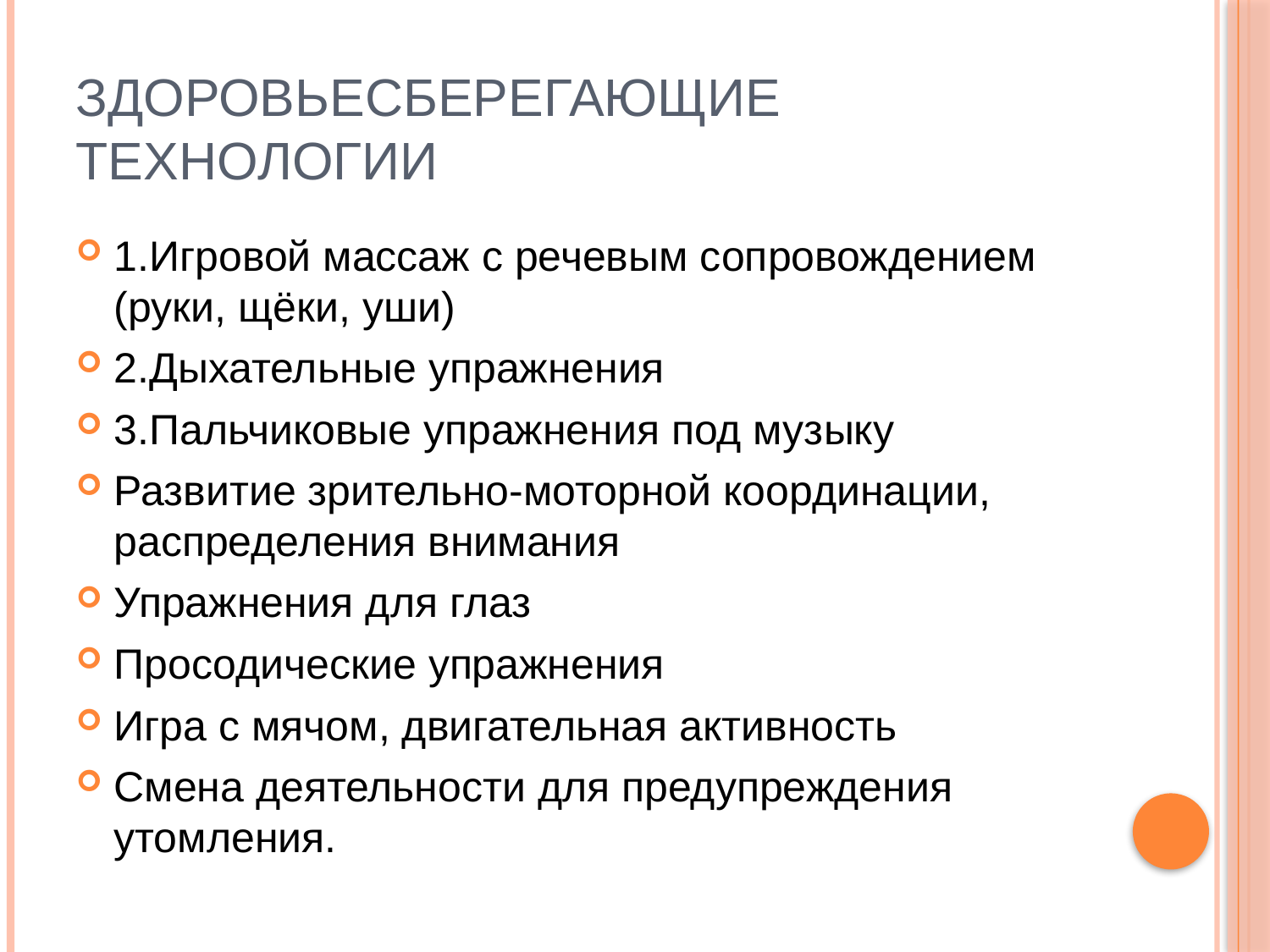

# Здоровьесберегающие технологии
1.Игровой массаж с речевым сопровождением (руки, щёки, уши)
2.Дыхательные упражнения
3.Пальчиковые упражнения под музыку
Развитие зрительно-моторной координации, распределения внимания
Упражнения для глаз
Просодические упражнения
Игра с мячом, двигательная активность
Смена деятельности для предупреждения утомления.